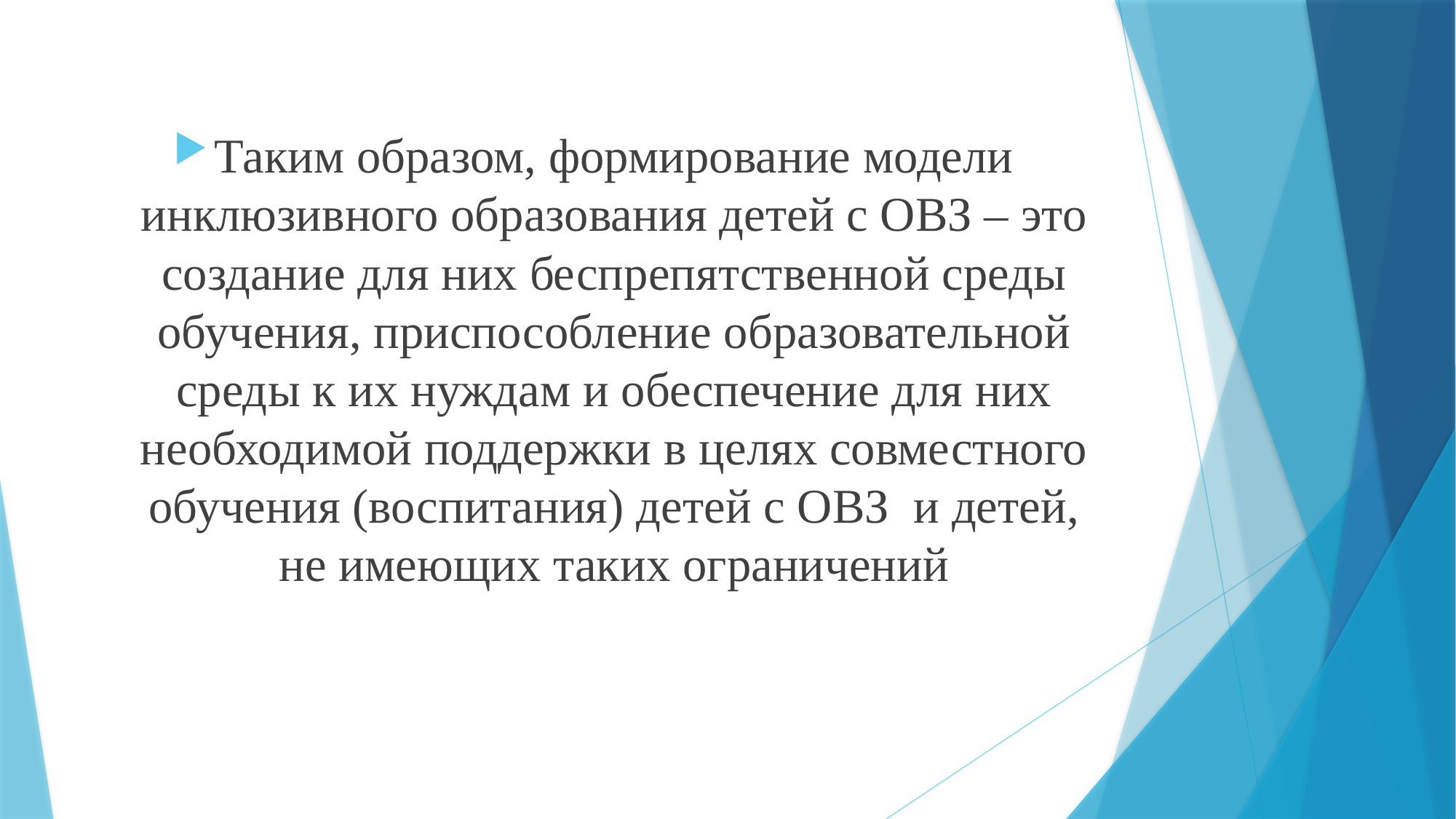

Таким образом, формирование модели инклюзивного образования детей с ОВЗ – это создание для них беспрепятственной среды обучения, приспособление образовательной среды к их нуждам и обеспечение для них необходимой поддержки в целях совместного обучения (воспитания) детей с ОВЗ  и детей, не имеющих таких ограничений